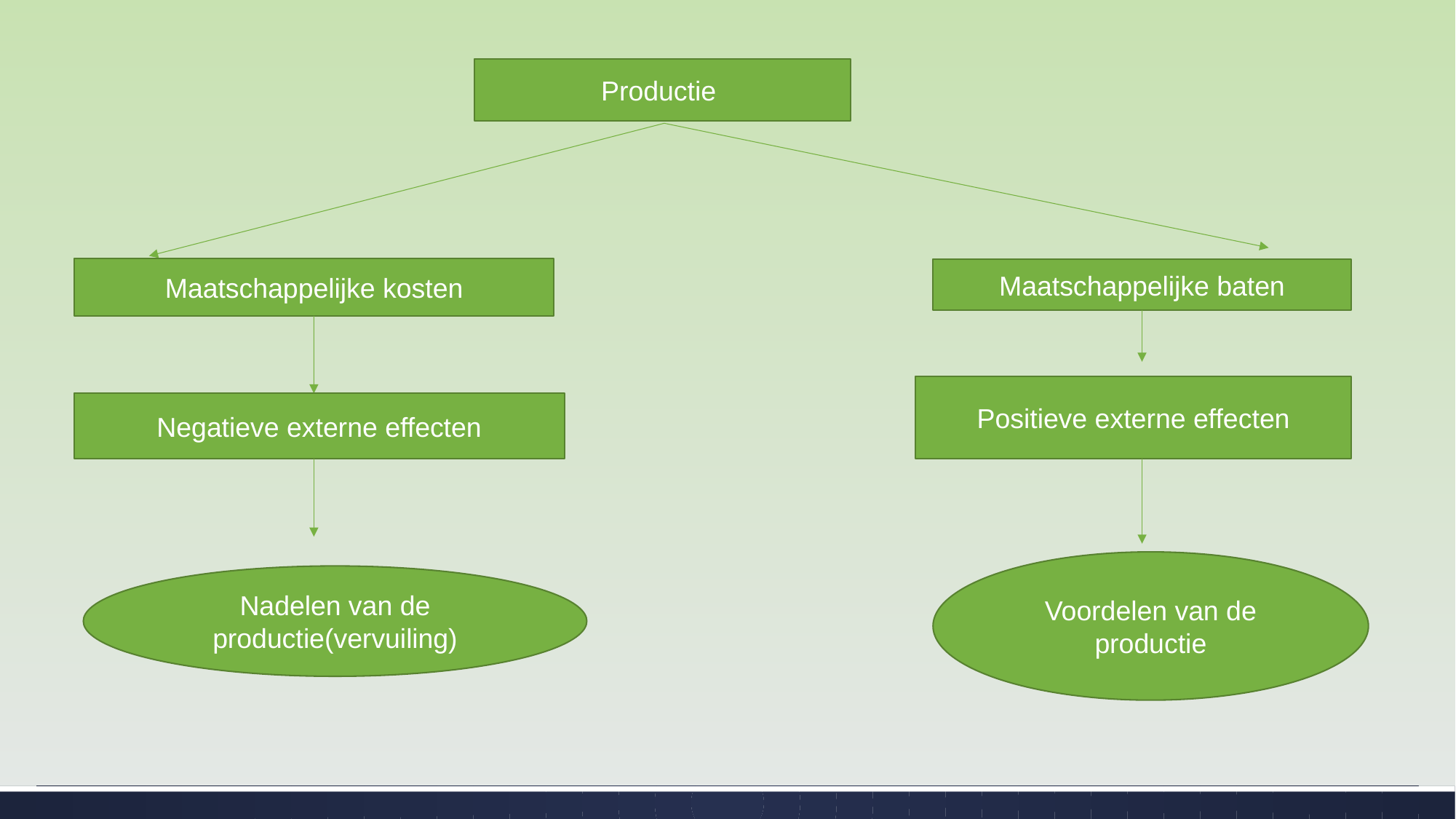

Productie
Maatschappelijke kosten
Maatschappelijke baten
Positieve externe effecten
Negatieve externe effecten
Voordelen van de productie
Nadelen van de productie(vervuiling)